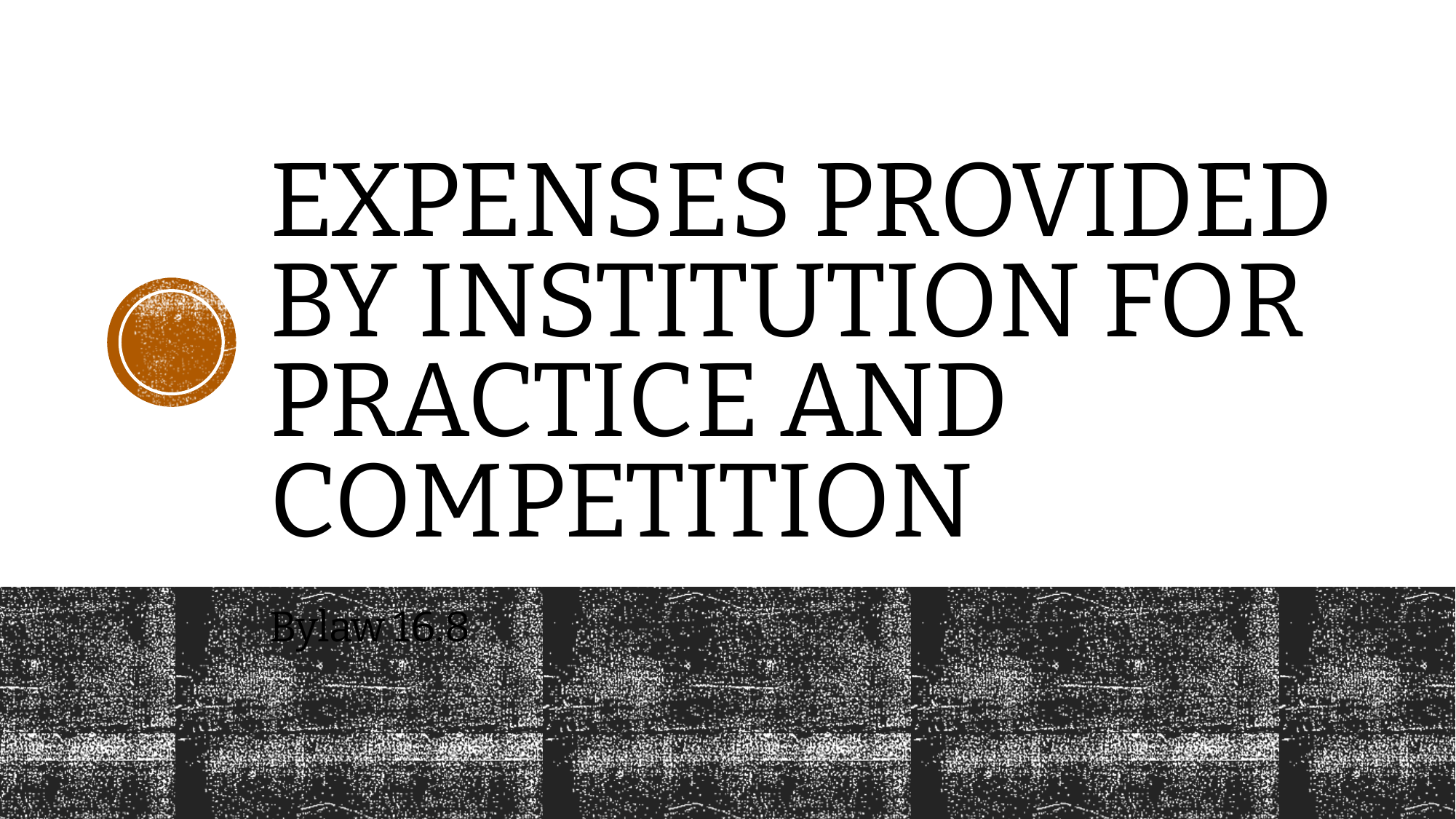

# Expenses provided by Institution for practice and Competition
Bylaw 16.8